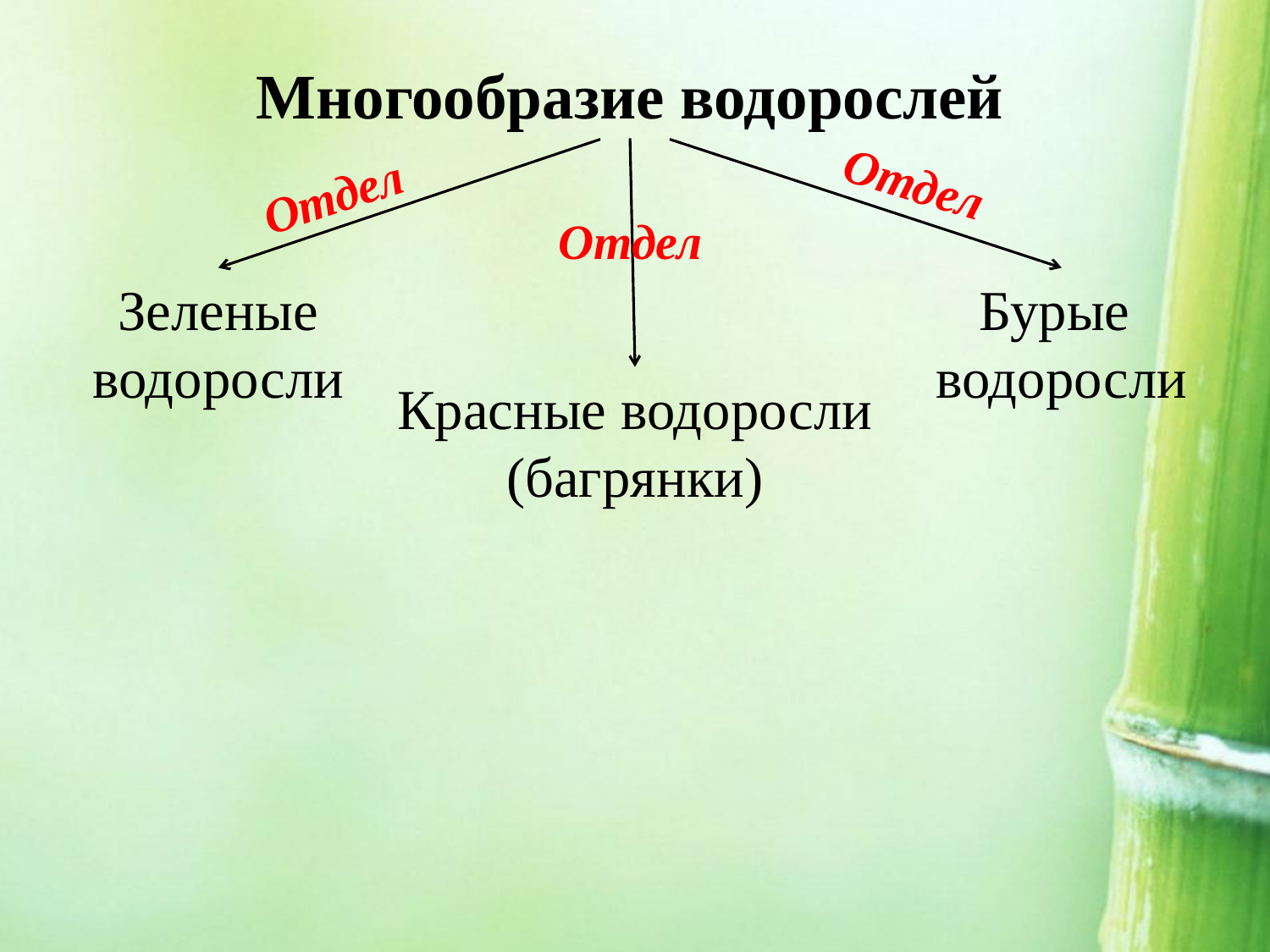

Многообразие водорослей
Отдел
Отдел
Отдел
Зеленые водоросли
Бурые
водоросли
Красные водоросли (багрянки)